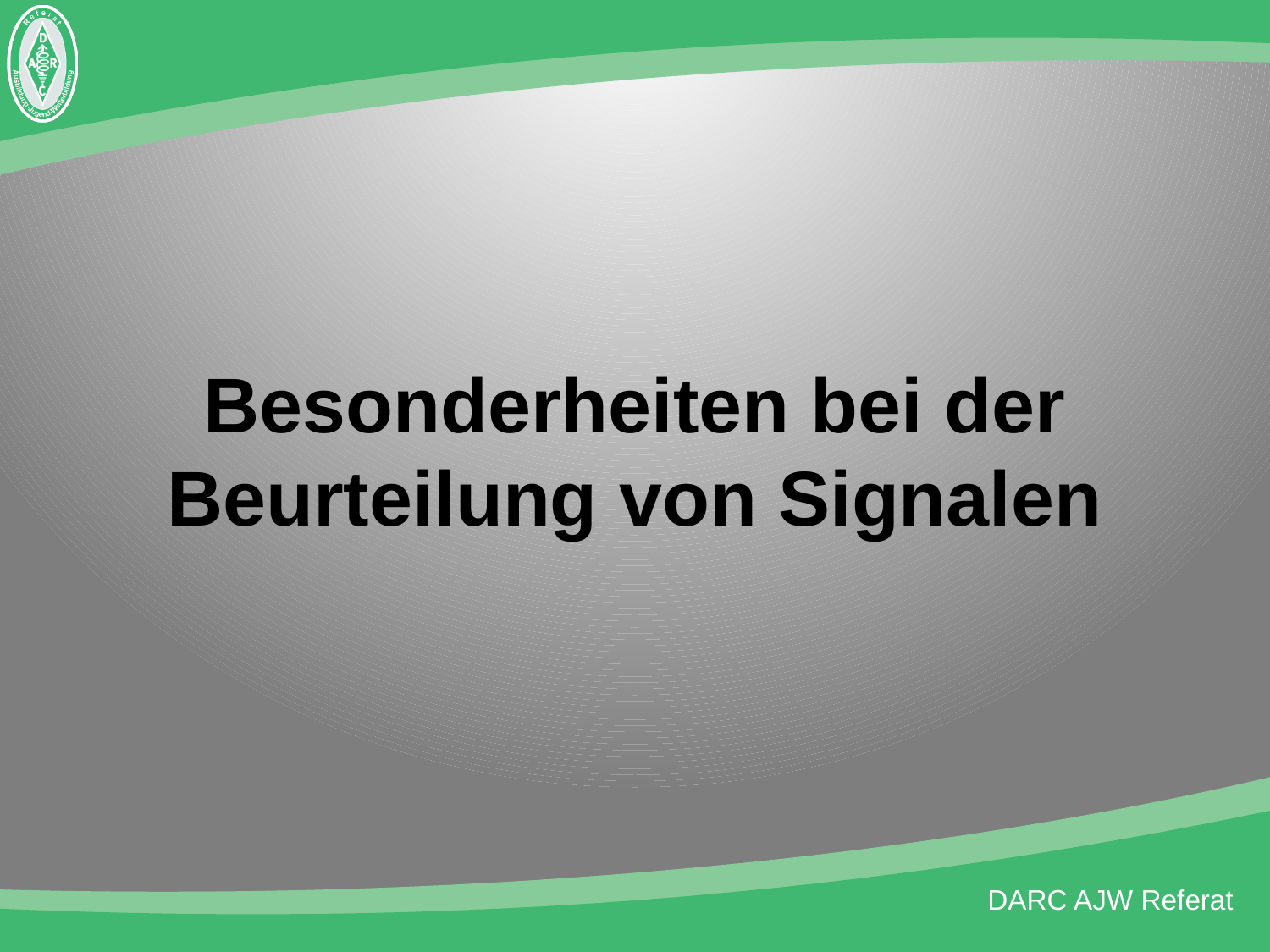

# Besonderheiten bei der Beurteilung von Signalen